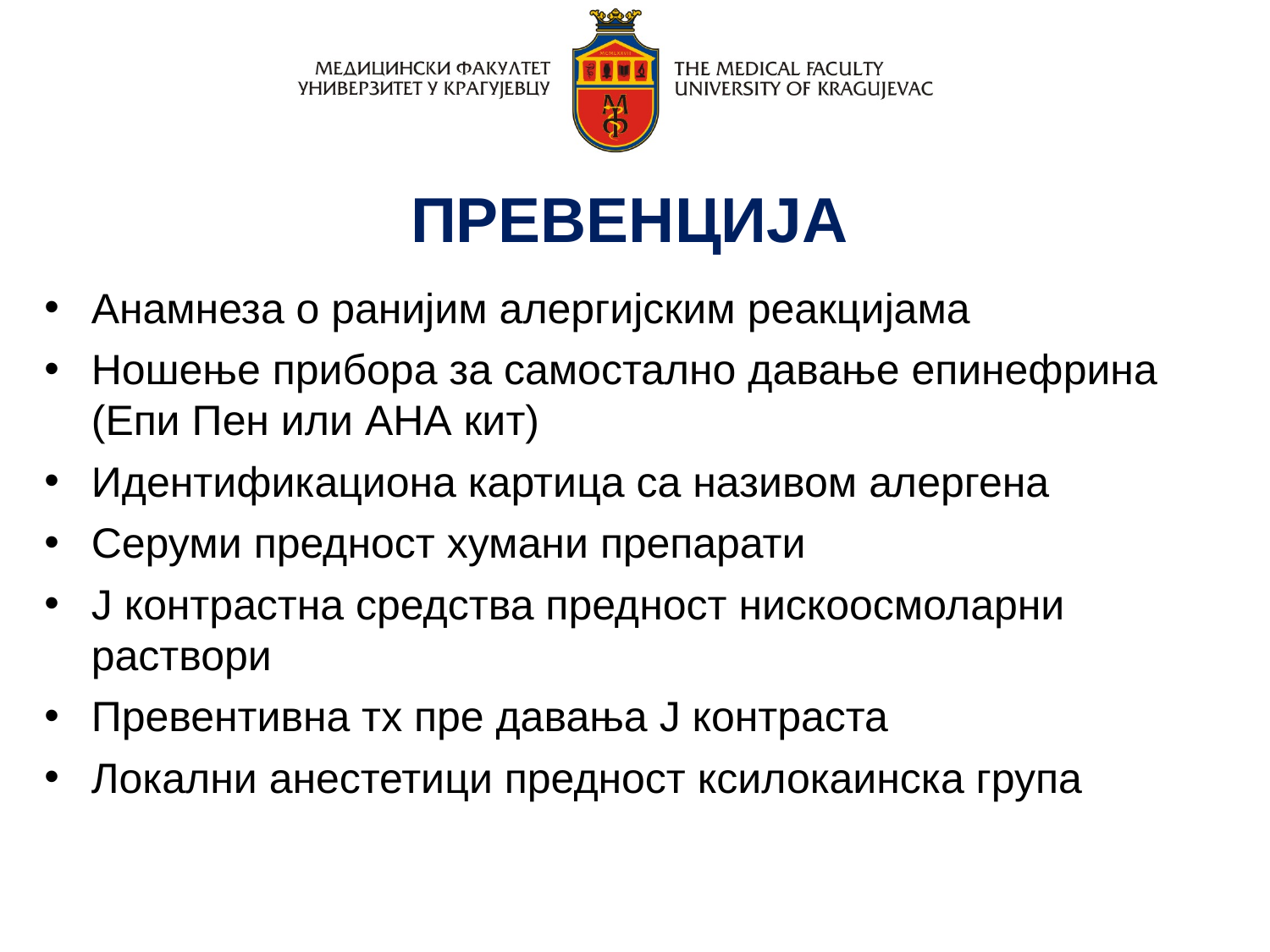

ПРЕВЕНЦИЈА
Анамнеза о ранијим алергијским реакцијама
Ношење прибора за самостално давање епинефрина (Епи Пен или АНА кит)
Идентификациона картица са називом алергена
Серуми предност хумани препарати
Ј контрастна средства предност нискоосмоларни раствори
Превентивна тх пре давања Ј контраста
Локални анестетици предност ксилокаинска група